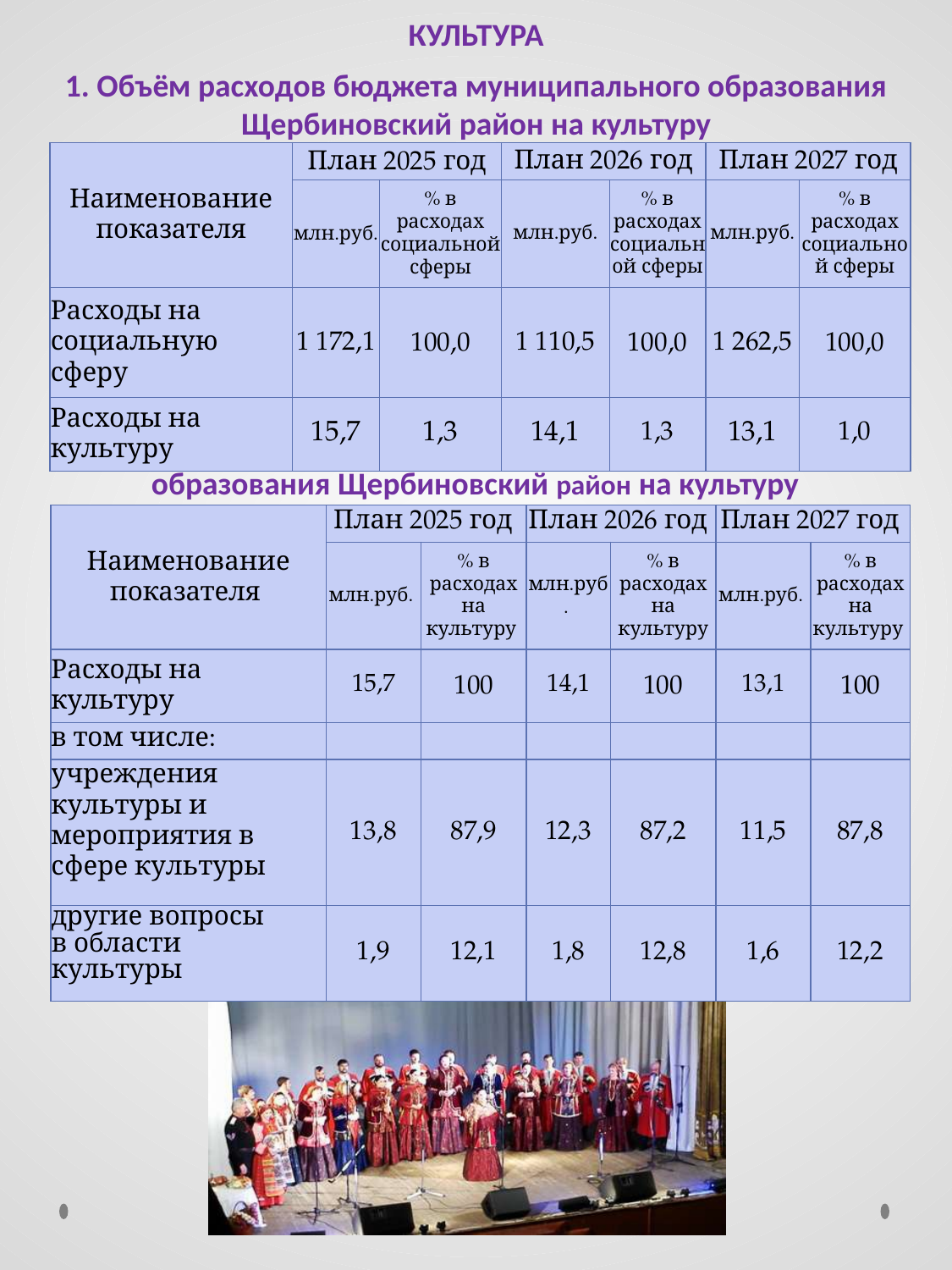

КУЛЬТУРА
1. Объём расходов бюджета муниципального образования Щербиновский район на культуру
| Наименование показателя | План 2025 год |  | План 2026 год |  | План 2027 год |  |
| --- | --- | --- | --- | --- | --- | --- |
|  | млн.руб. | % в расходах социальной сферы | млн.руб. | % в расходах социальной сферы | млн.руб. | % в расходах социальной сферы |
| Расходы на социальную сферу | 1 172,1 | 100,0 | 1 110,5 | 100,0 | 1 262,5 | 100,0 |
| Расходы на культуру | 15,7 | 1,3 | 14,1 | 1,3 | 13,1 | 1,0 |
2. Структура расходов бюджета муниципального образования Щербиновский район на культуру
| Наименование показателя | План 2025 год |  | План 2026 год |  | План 2027 год |  |
| --- | --- | --- | --- | --- | --- | --- |
|  | млн.руб. | % в расходах на культуру | млн.руб. | % в расходах на культуру | млн.руб. | % в расходах на культуру |
| Расходы на культуру | 15,7 | 100 | 14,1 | 100 | 13,1 | 100 |
| в том числе: |  |  |  |  |  |  |
| учреждения культуры и мероприятия в сфере культуры | 13,8 | 87,9 | 12,3 | 87,2 | 11,5 | 87,8 |
| другие вопросы в области культуры | 1,9 | 12,1 | 1,8 | 12,8 | 1,6 | 12,2 |